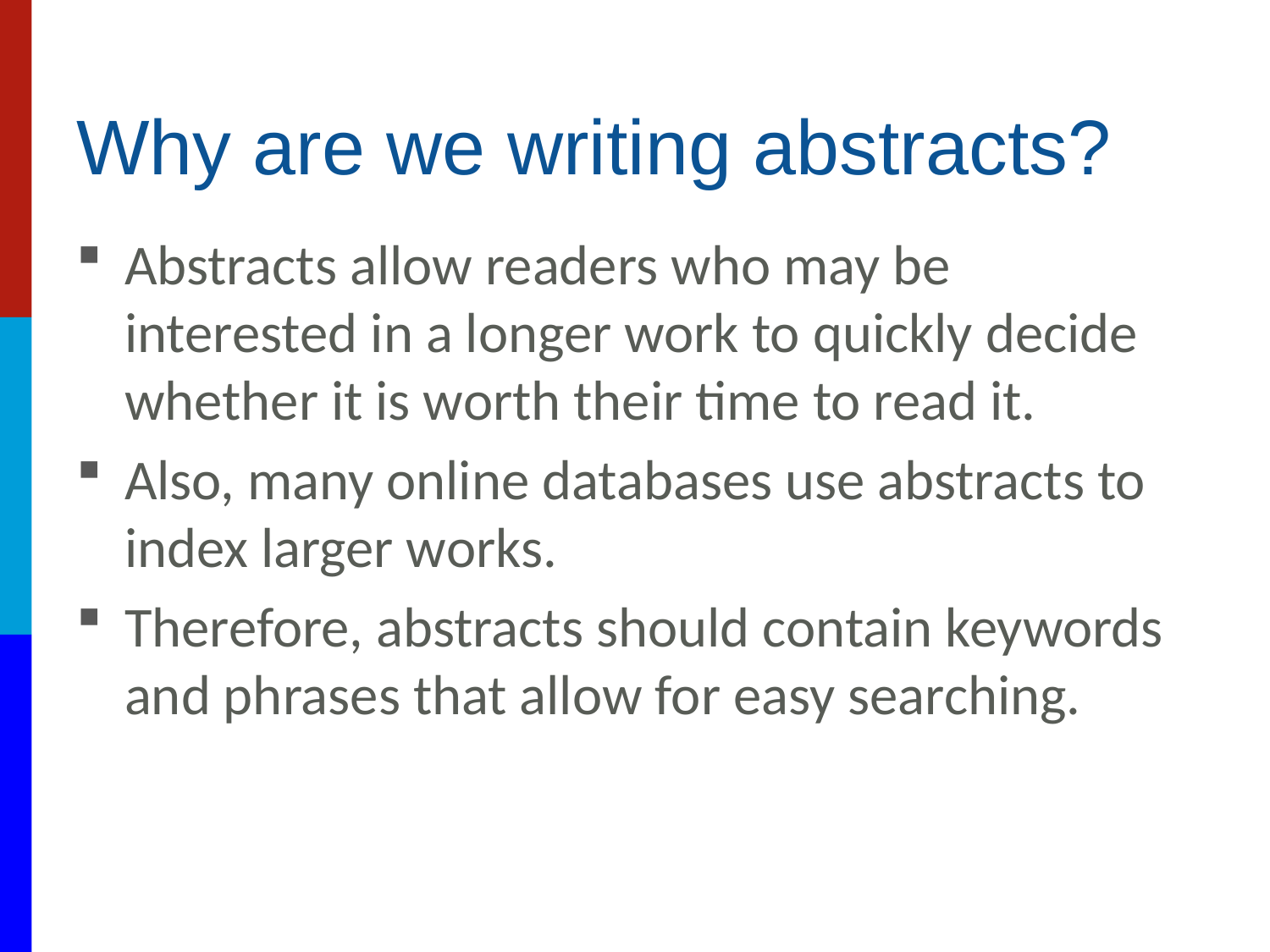

# Why are we writing abstracts?
Abstracts allow readers who may be interested in a longer work to quickly decide whether it is worth their time to read it.
Also, many online databases use abstracts to index larger works.
Therefore, abstracts should contain keywords and phrases that allow for easy searching.